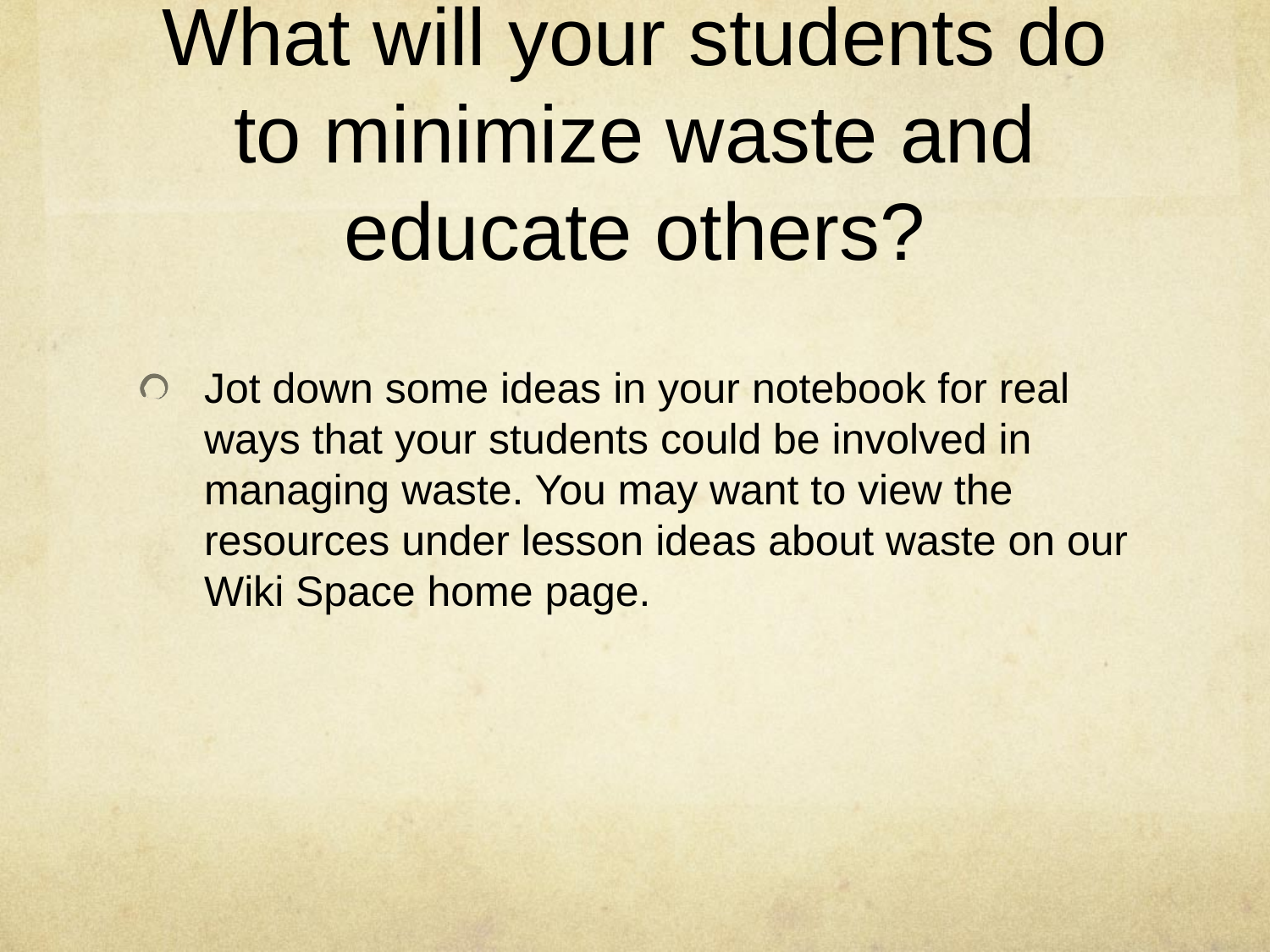

# What will your students do to minimize waste and educate others?
Jot down some ideas in your notebook for real ways that your students could be involved in managing waste. You may want to view the resources under lesson ideas about waste on our Wiki Space home page.